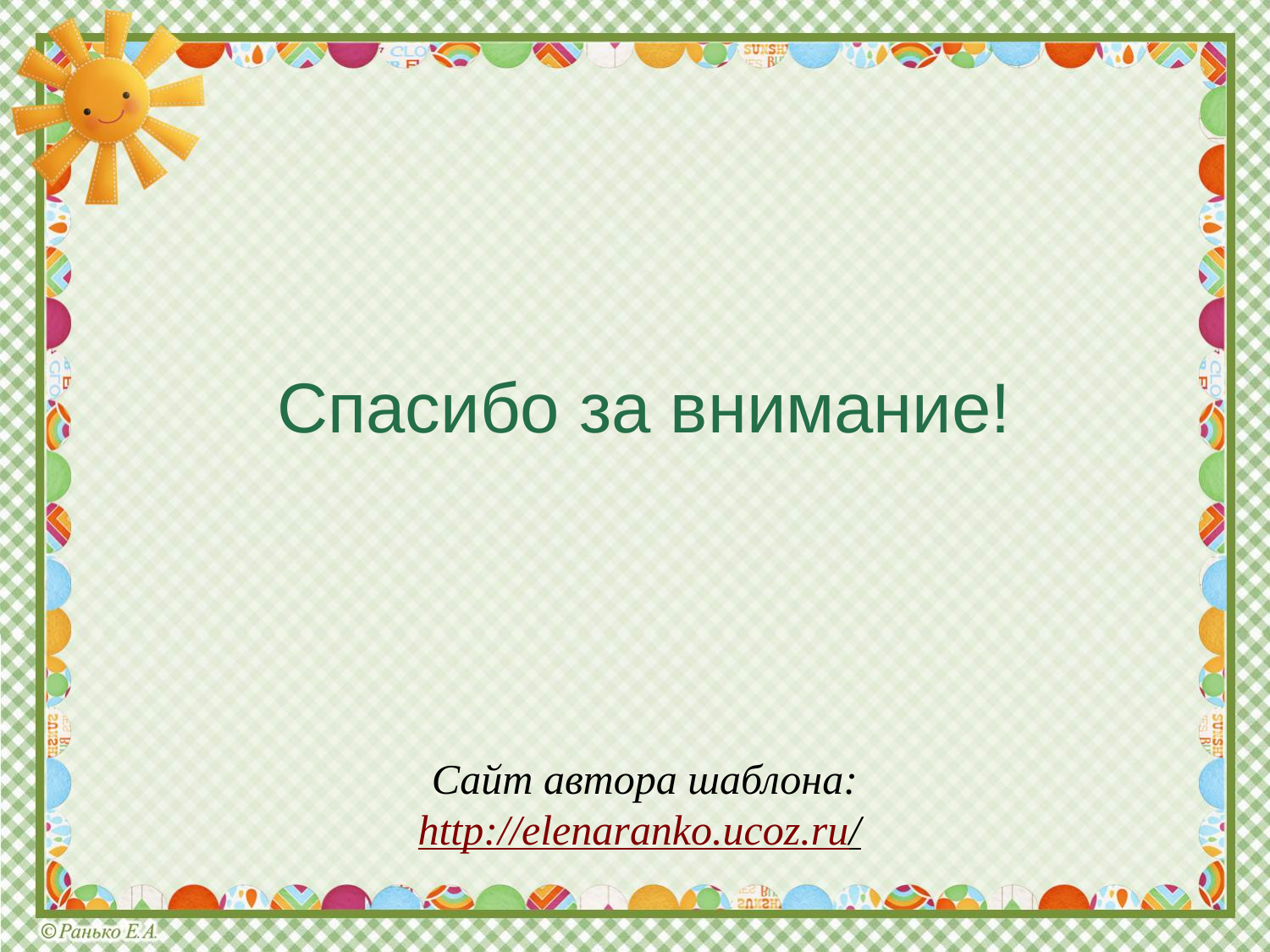

Спасибо за внимание!
Сайт автора шаблона: http://elenaranko.ucoz.ru/